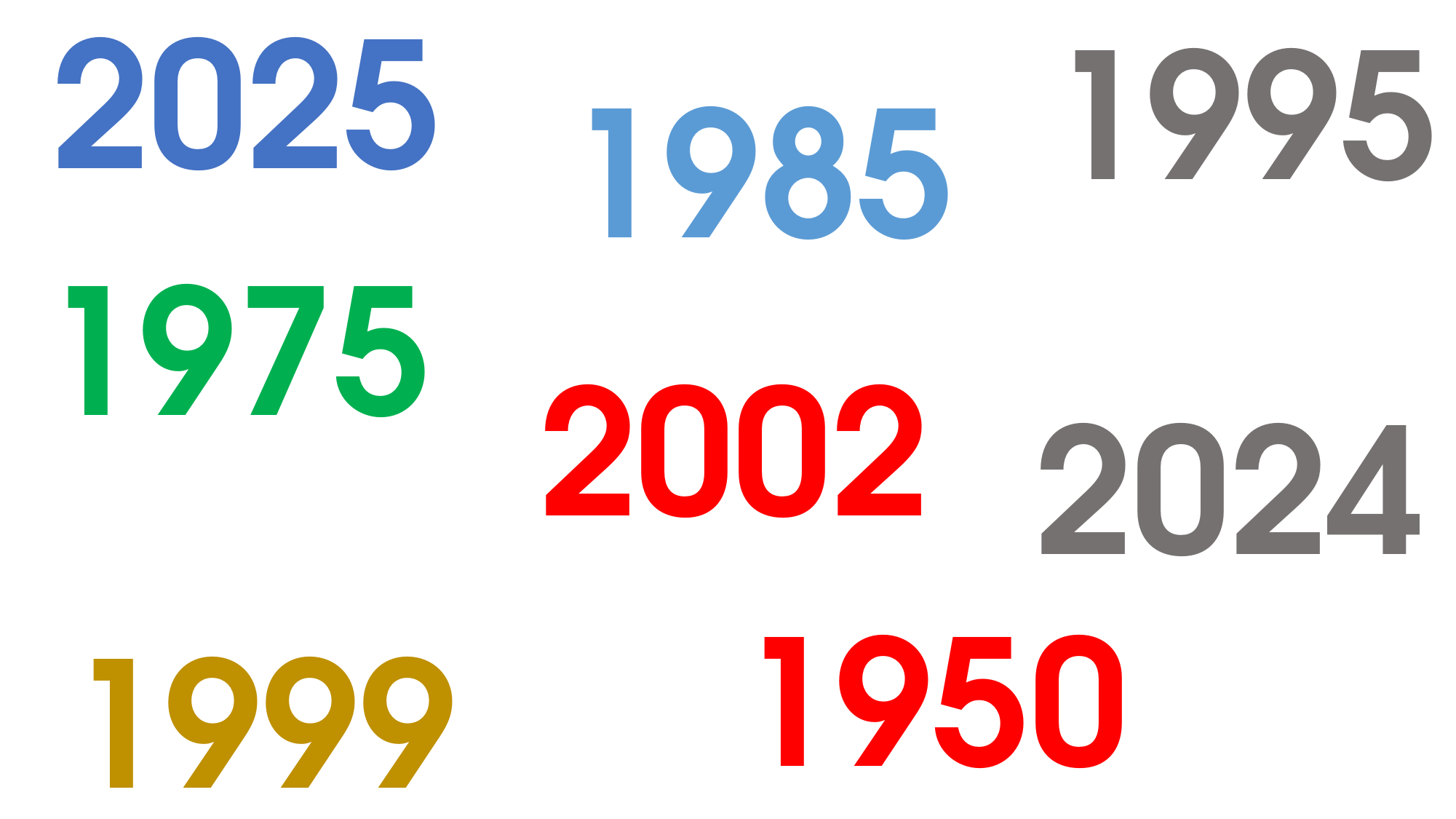

1995
2025
1985
1975
2002
2024
 1950
1999